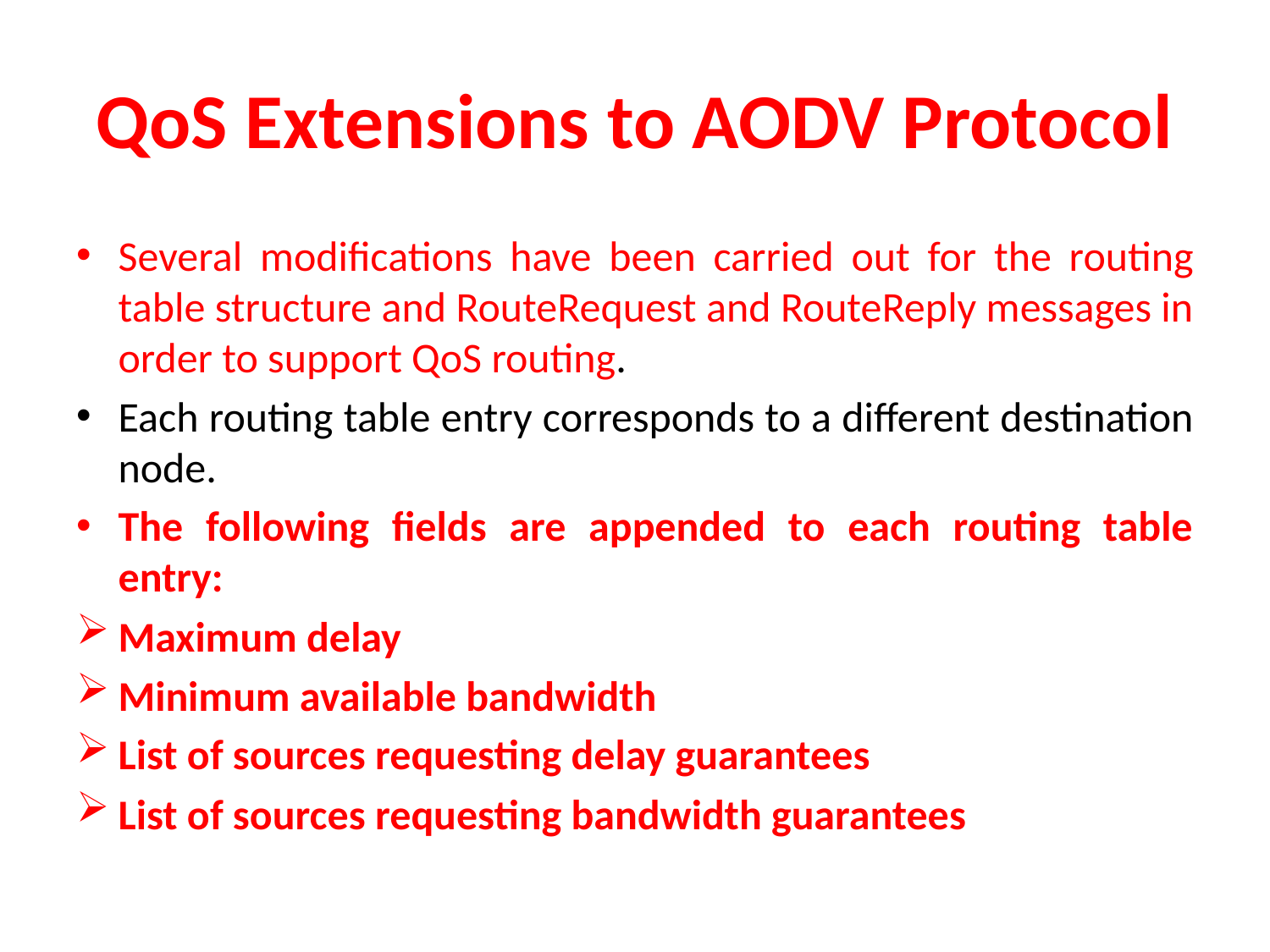

# QoS Extensions to AODV Protocol
Several modifications have been carried out for the routing table structure and RouteRequest and RouteReply messages in order to support QoS routing.
Each routing table entry corresponds to a different destination node.
The following fields are appended to each routing table entry:
Maximum delay
Minimum available bandwidth
List of sources requesting delay guarantees
List of sources requesting bandwidth guarantees